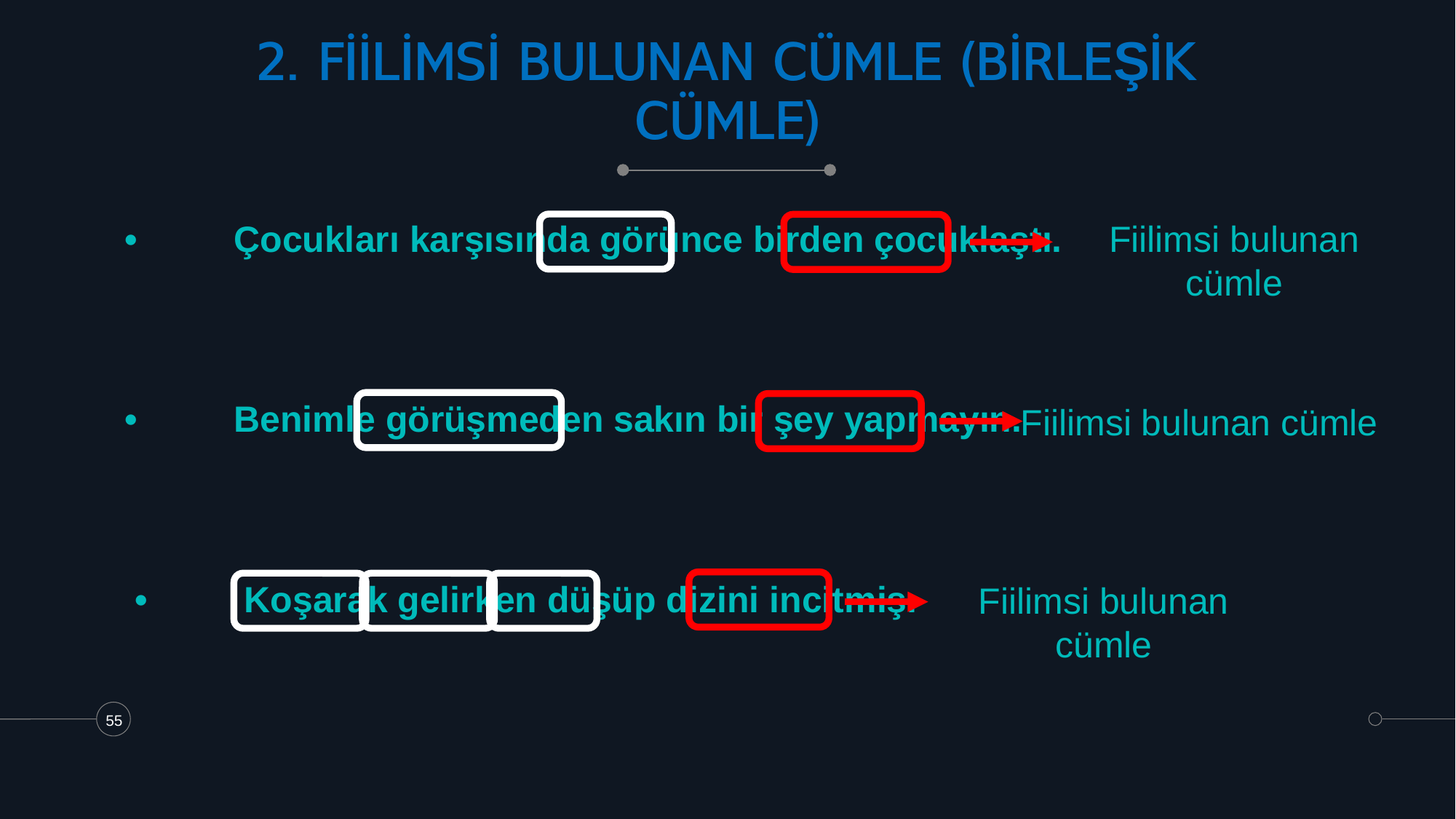

# 2. FİİLİMSİ BULUNAN CÜMLE (BİRLEŞİK CÜMLE)
Fiilimsi bulunan cümle

•	Çocukları karşısında görünce birden çocuklaştı.

Fiilimsi bulunan cümle
•	Benimle görüşmeden sakın bir şey yapmayın.

Fiilimsi bulunan cümle

•	Koşarak gelirken düşüp dizini incitmiş.
55